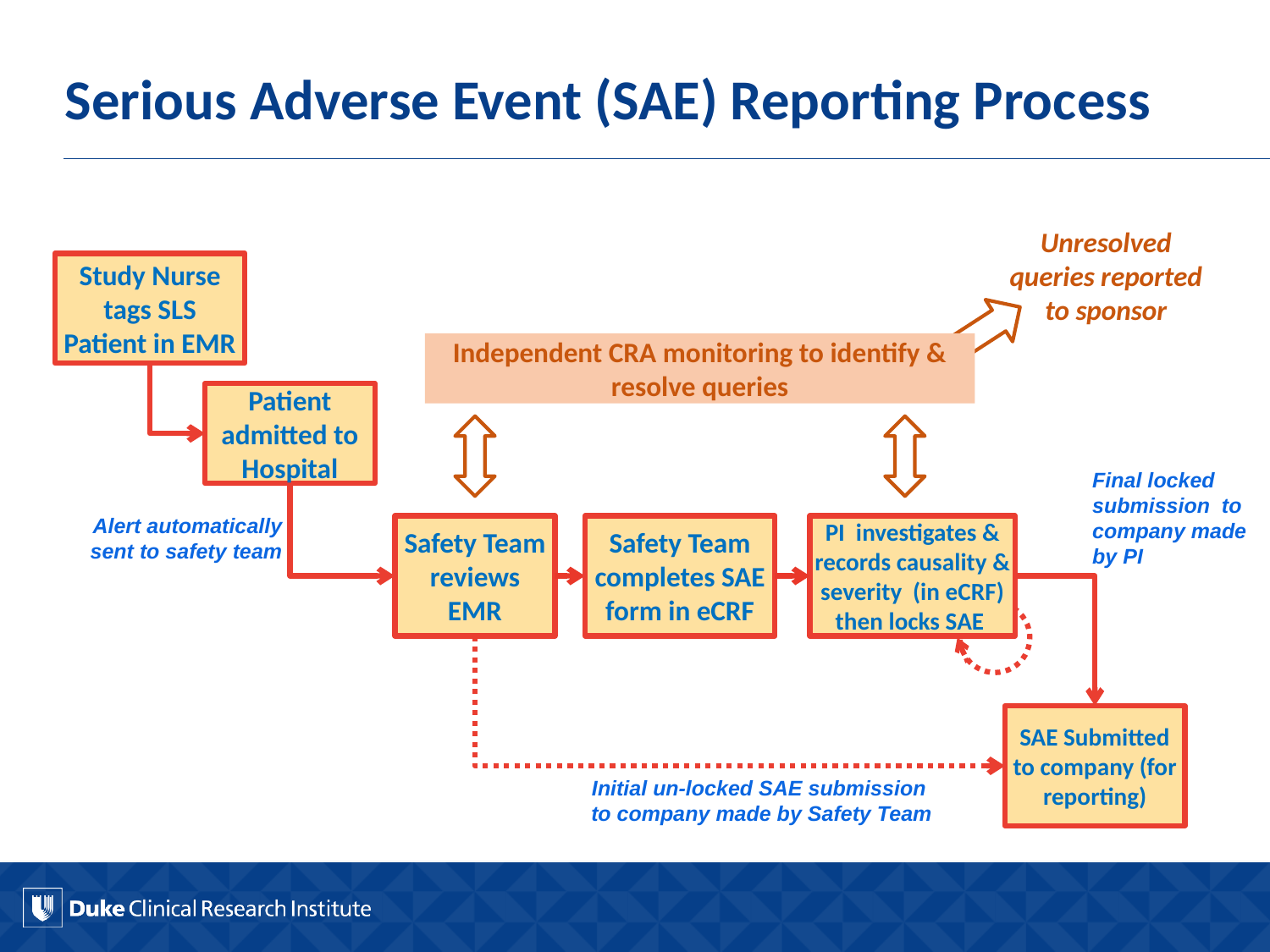

# Serious Adverse Event (SAE) Reporting Process
Unresolved queries reported to sponsor
Study Nurse tags SLS Patient in EMR

Independent CRA monitoring to identify & resolve queries
Patient admitted to Hospital

Final locked submission  to company made by PI
Alert automatically sent to safety team
Safety Team reviews EMR
Safety Team completes SAE form in eCRF
PI  investigates & records causality & severity  (in eCRF) then locks SAE

SAE Submitted to company (for reporting)
Initial un-locked SAE submission  to company made by Safety Team